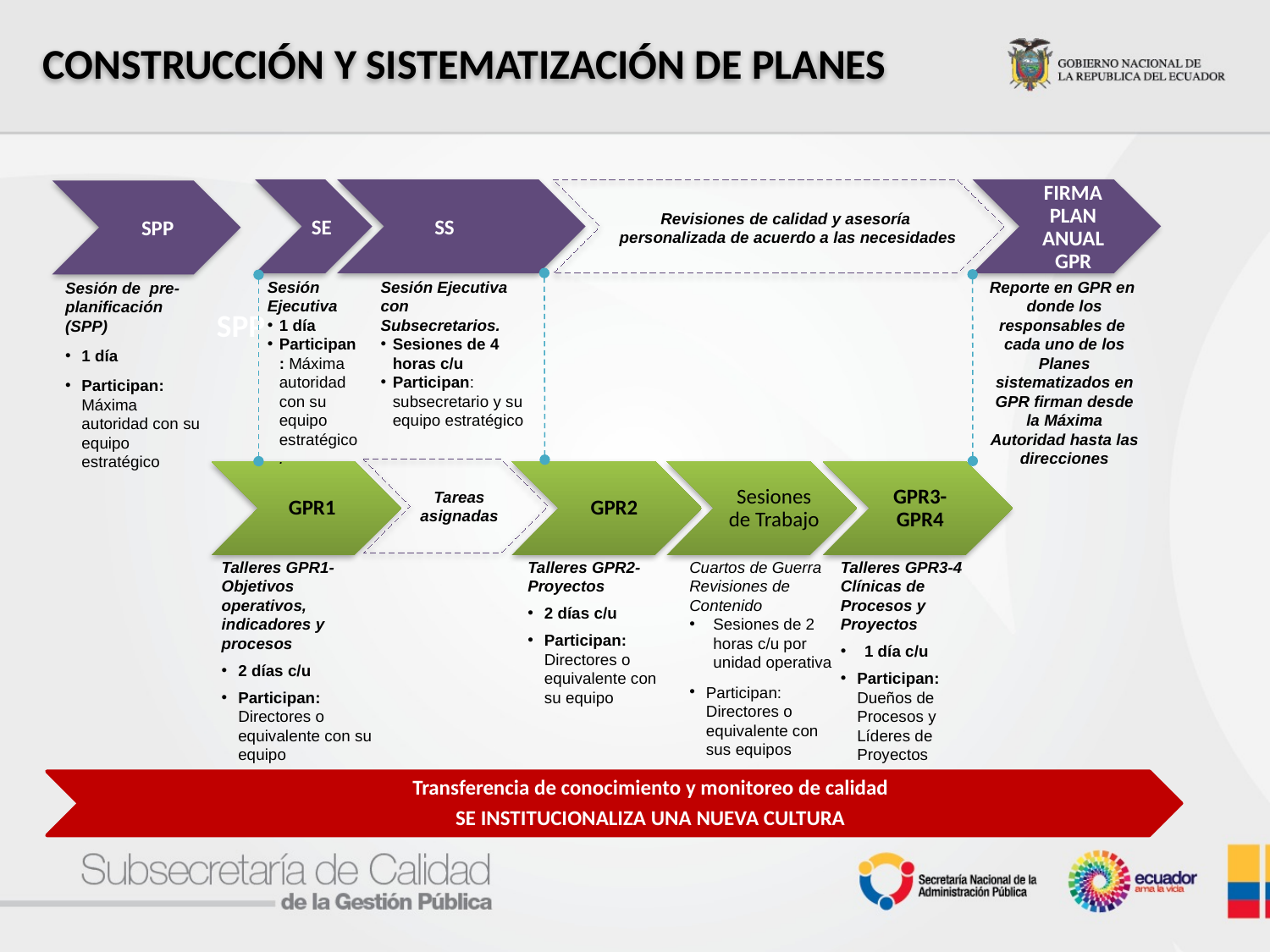

CONSTRUCCIÓN Y SISTEMATIZACIÓN DE PLANES

SE

SS

FIRMA PLAN ANUAL GPR
Reporte en GPR en  donde los responsables de  cada uno de los Planes sistematizados en GPR firman desde la Máxima Autoridad hasta las direcciones

SPP
Sesión de  pre-planificación (SPP)
1 día
Participan: Máxima autoridad con su equipo estratégico
Revisiones de calidad y asesoría
personalizada de acuerdo a las necesidades
Sesión Ejecutiva
1 día
Participan: Máxima autoridad con su equipo estratégico.
Sesión Ejecutiva con Subsecretarios.
Sesiones de 4 horas c/u
Participan: subsecretario y su equipo estratégico
SPP

GPR1
Talleres GPR1- Objetivos operativos, indicadores y procesos
2 días c/u
Participan:  Directores o equivalente con su equipo

GPR2
Talleres GPR2- Proyectos
2 días c/u
Participan:  Directores o equivalente con su equipo

Sesiones de Trabajo
Cuartos de Guerra
Revisiones de Contenido
Sesiones de 2 horas c/u por  unidad operativa
Participan: Directores o equivalente con sus equipos

GPR3- GPR4
Talleres GPR3-4 Clínicas de Procesos y Proyectos
1 día c/u
Participan:  Dueños de Procesos y Líderes de Proyectos

Tareas asignadas

Transferencia de conocimiento y monitoreo de calidad
SE INSTITUCIONALIZA UNA NUEVA CULTURA